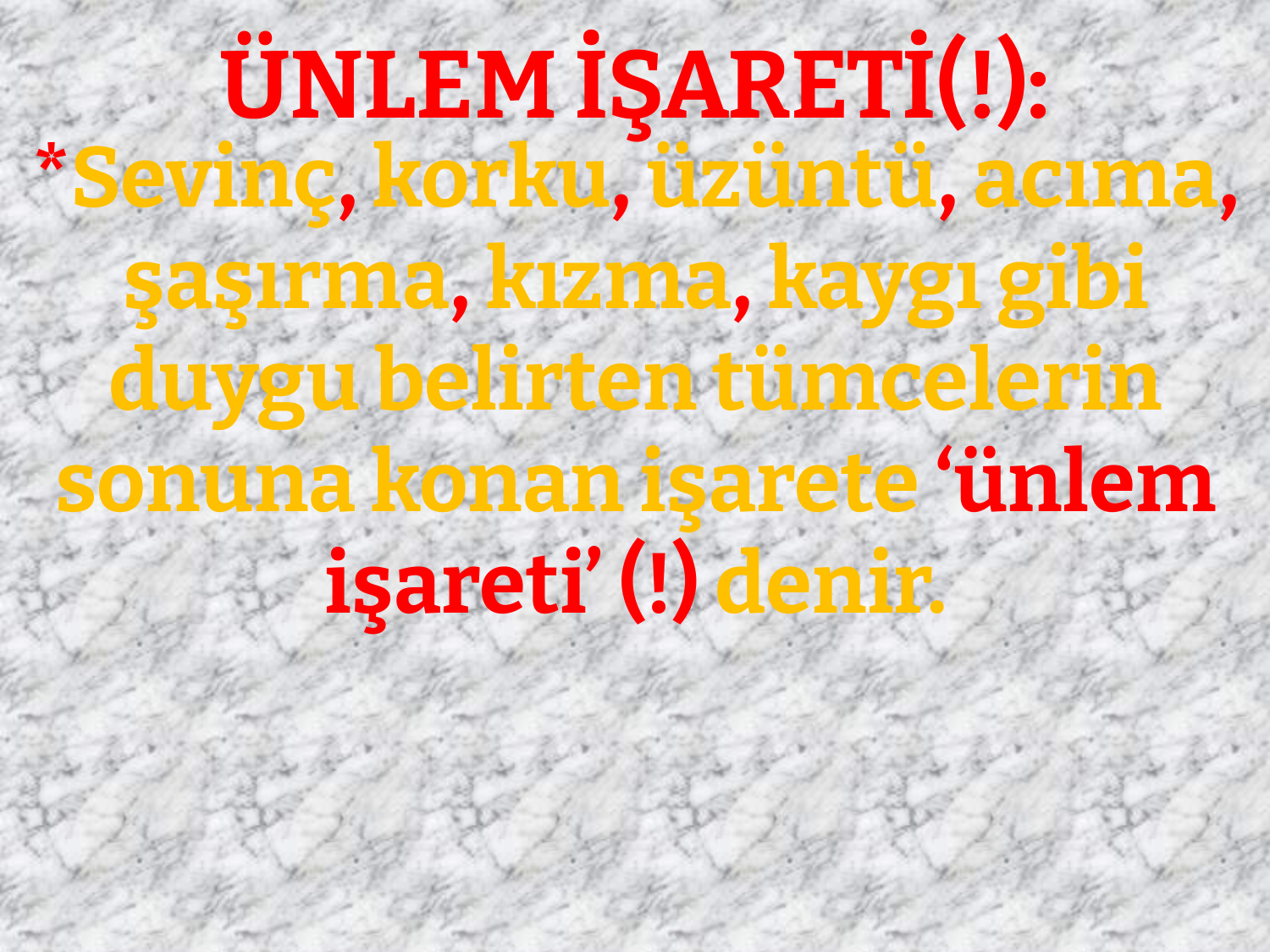

ÜNLEM İŞARETİ(!):
*Sevinç, korku, üzüntü, acıma, şaşırma, kızma, kaygı gibi duygu belirten tümcelerin sonuna konan işarete ‘ünlem işareti’ (!) denir.